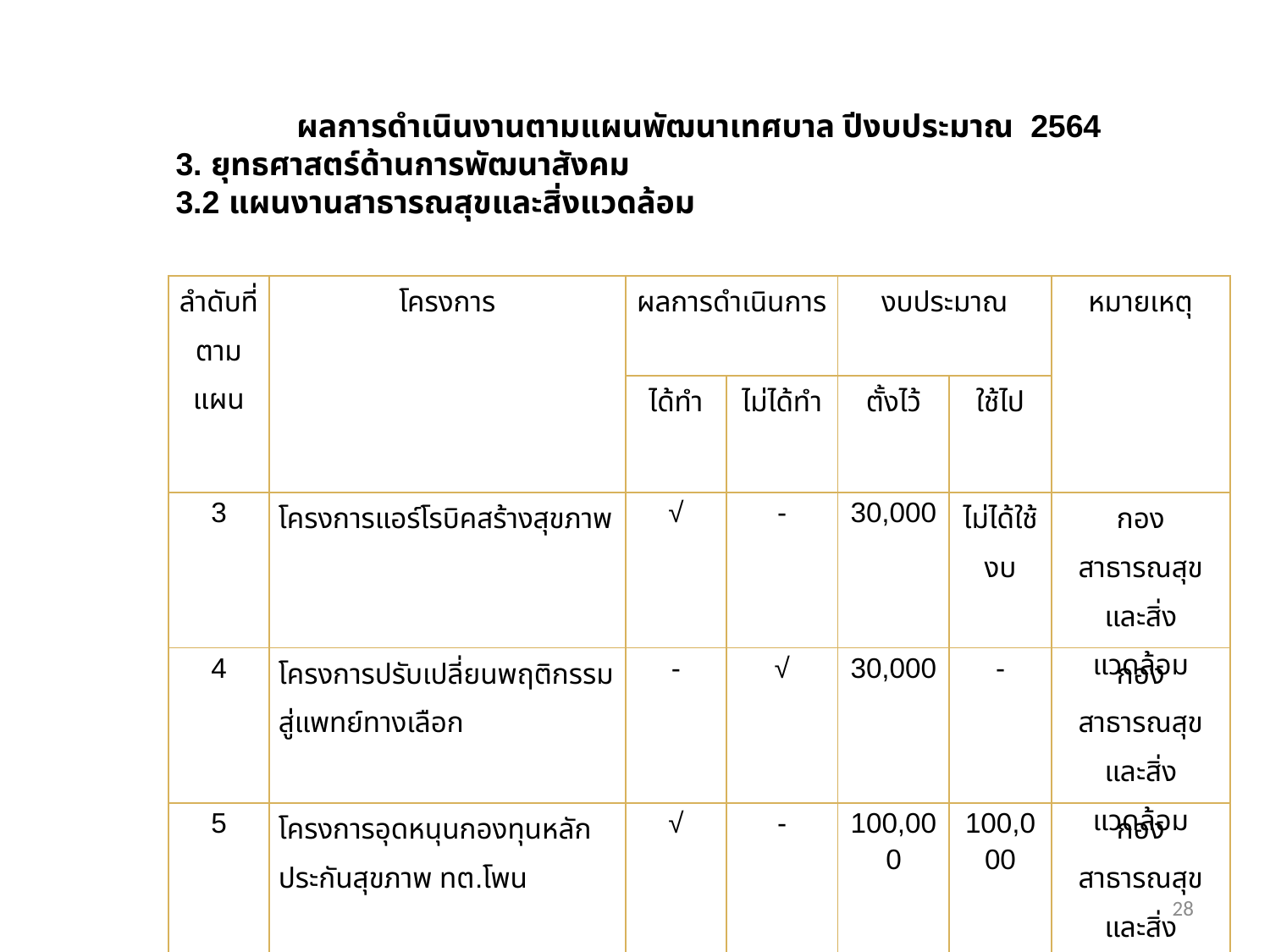

ผลการดำเนินงานตามแผนพัฒนาเทศบาล ปีงบประมาณ  2564
3. ยุทธศาสตร์ด้านการพัฒนาสังคม
3.2 แผนงานสาธารณสุขและสิ่งแวดล้อม
| ลำดับที่ตามแผน | โครงการ | ผลการดำเนินการ |  | งบประมาณ |  | หมายเหตุ |
| --- | --- | --- | --- | --- | --- | --- |
|  |  | ได้ทำ | ไม่ได้ทำ | ตั้งไว้ | ใช้ไป |  |
| 3 | โครงการแอร์โรบิคสร้างสุขภาพ | √ | - | 30,000 | ไม่ได้ใช้งบ | กองสาธารณสุขและสิ่งแวดล้อม |
| 4 | โครงการปรับเปลี่ยนพฤติกรรมสู่แพทย์ทางเลือก | - | √ | 30,000 | - | กองสาธารณสุขและสิ่งแวดล้อม |
| 5 | โครงการอุดหนุนกองทุนหลักประกันสุขภาพ ทต.โพน | √ | - | 100,000 | 100,000 | กองสาธารณสุขและสิ่งแวดล้อม |
28